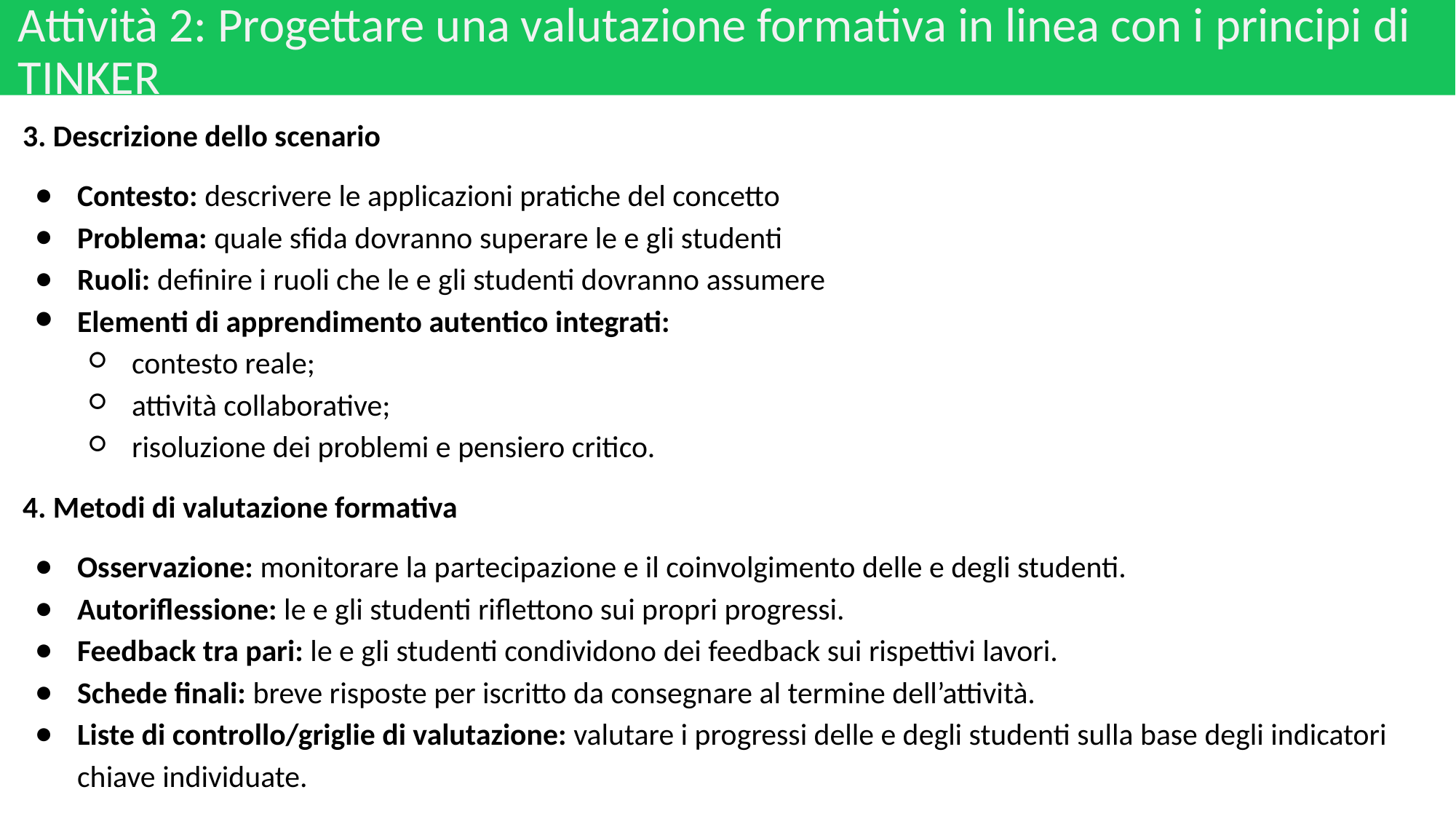

# Attività 2: Progettare una valutazione formativa in linea con i principi di TINKER
3. Descrizione dello scenario
Contesto: descrivere le applicazioni pratiche del concetto
Problema: quale sfida dovranno superare le e gli studenti
Ruoli: definire i ruoli che le e gli studenti dovranno assumere
Elementi di apprendimento autentico integrati:
contesto reale;
attività collaborative;
risoluzione dei problemi e pensiero critico.
4. Metodi di valutazione formativa
Osservazione: monitorare la partecipazione e il coinvolgimento delle e degli studenti.
Autoriflessione: le e gli studenti riflettono sui propri progressi.
Feedback tra pari: le e gli studenti condividono dei feedback sui rispettivi lavori.
Schede finali: breve risposte per iscritto da consegnare al termine dell’attività.
Liste di controllo/griglie di valutazione: valutare i progressi delle e degli studenti sulla base degli indicatori chiave individuate.